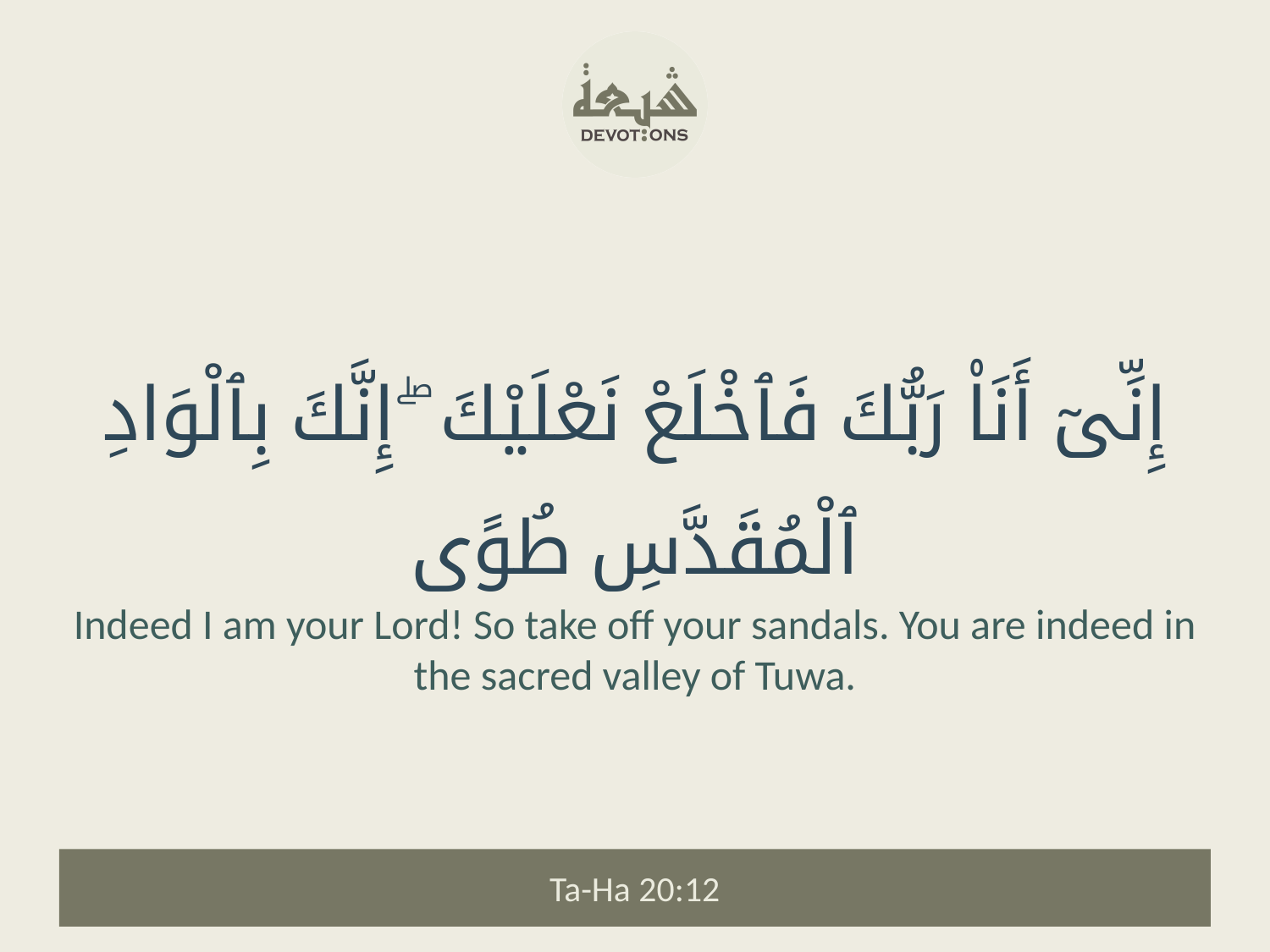

إِنِّىٓ أَنَا۠ رَبُّكَ فَٱخْلَعْ نَعْلَيْكَ ۖ إِنَّكَ بِٱلْوَادِ ٱلْمُقَدَّسِ طُوًى
Indeed I am your Lord! So take off your sandals. You are indeed in the sacred valley of Tuwa.
Ta-Ha 20:12